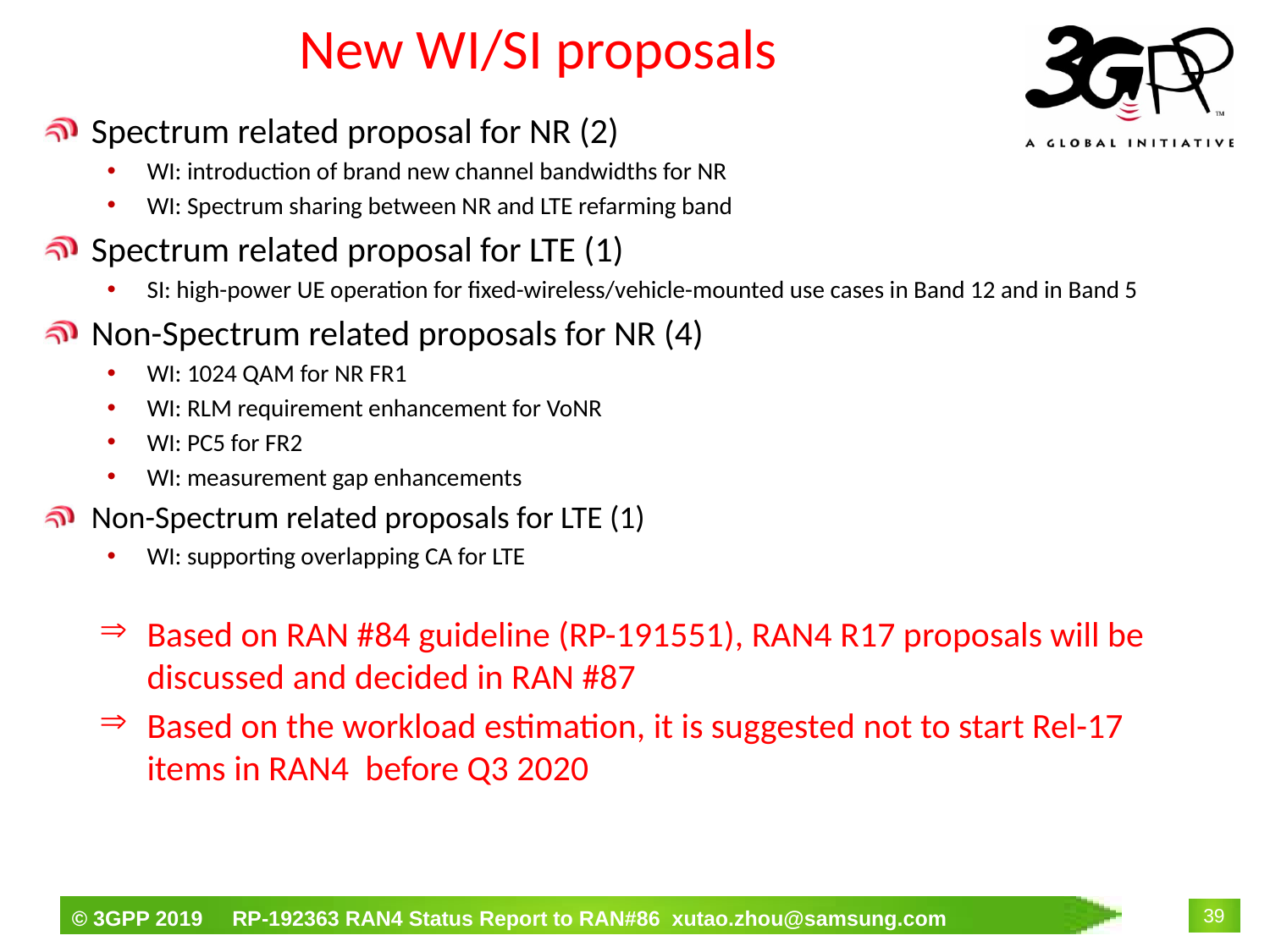

# New WI/SI proposals
Spectrum related proposal for NR (2)
WI: introduction of brand new channel bandwidths for NR
WI: Spectrum sharing between NR and LTE refarming band
Spectrum related proposal for LTE (1)
SI: high-power UE operation for fixed-wireless/vehicle-mounted use cases in Band 12 and in Band 5
Non-Spectrum related proposals for NR (4)
WI: 1024 QAM for NR FR1
WI: RLM requirement enhancement for VoNR
WI: PC5 for FR2
WI: measurement gap enhancements
Non-Spectrum related proposals for LTE (1)
WI: supporting overlapping CA for LTE

Based on RAN #84 guideline (RP-191551), RAN4 R17 proposals will be discussed and decided in RAN #87
Based on the workload estimation, it is suggested not to start Rel-17 items in RAN4  before Q3 2020